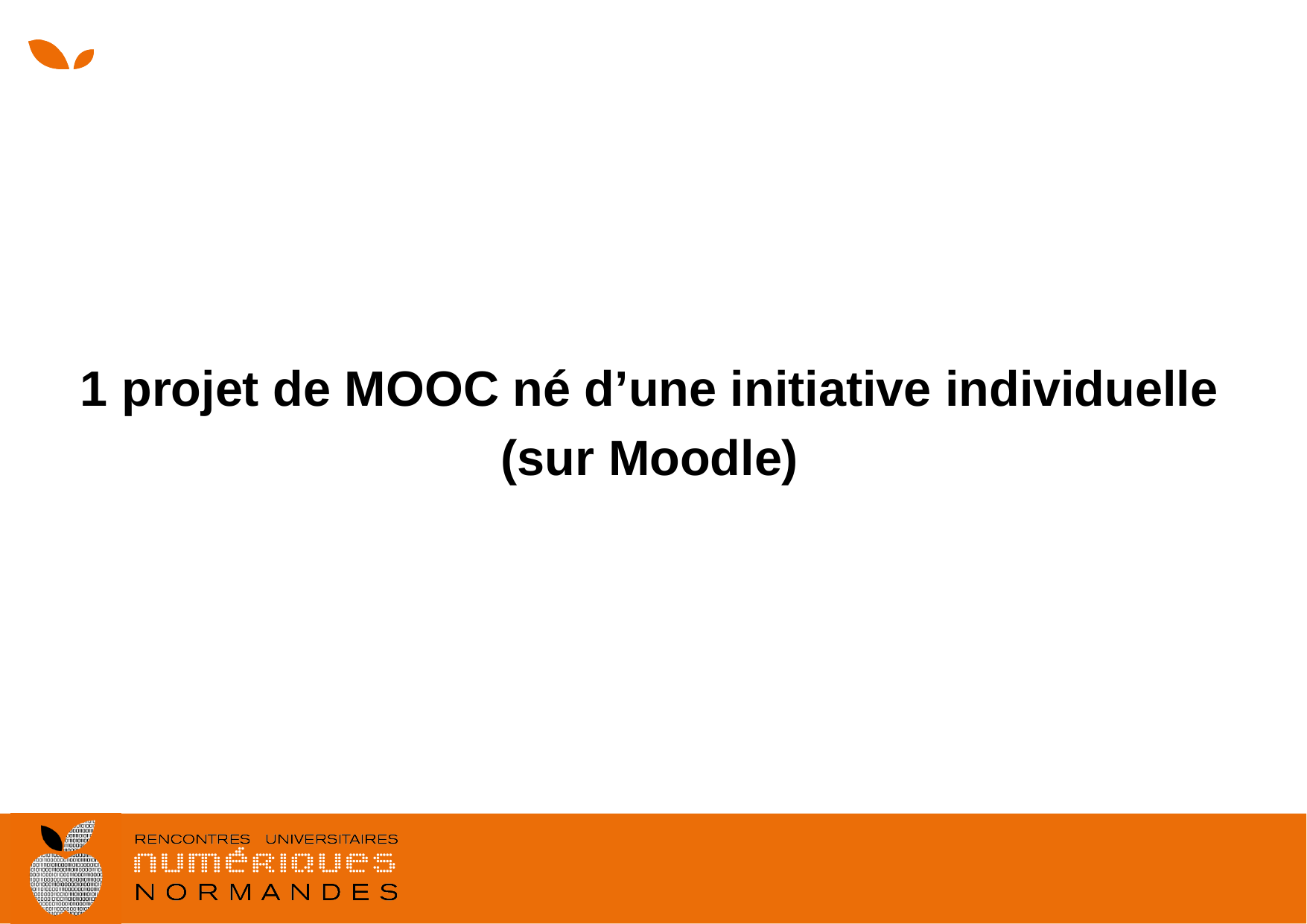

1 projet de MOOC né d’une initiative individuelle
(sur Moodle)